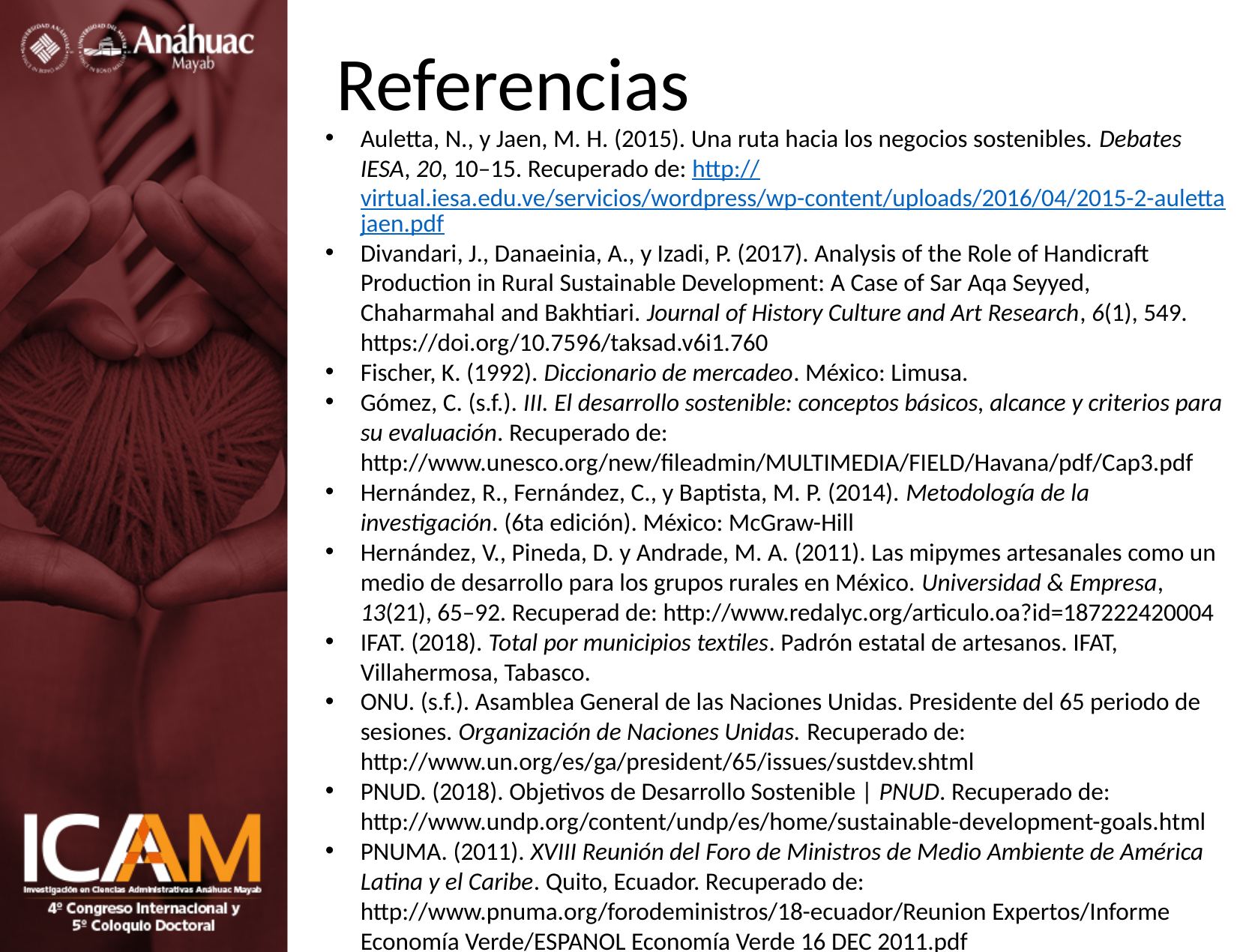

# Referencias
Auletta, N., y Jaen, M. H. (2015). Una ruta hacia los negocios sostenibles. Debates IESA, 20, 10–15. Recuperado de: http://virtual.iesa.edu.ve/servicios/wordpress/wp-content/uploads/2016/04/2015-2-aulettajaen.pdf
Divandari, J., Danaeinia, A., y Izadi, P. (2017). Analysis of the Role of Handicraft Production in Rural Sustainable Development: A Case of Sar Aqa Seyyed, Chaharmahal and Bakhtiari. Journal of History Culture and Art Research, 6(1), 549. https://doi.org/10.7596/taksad.v6i1.760
Fischer, K. (1992). Diccionario de mercadeo. México: Limusa.
Gómez, C. (s.f.). III. El desarrollo sostenible: conceptos básicos, alcance y criterios para su evaluación. Recuperado de: http://www.unesco.org/new/fileadmin/MULTIMEDIA/FIELD/Havana/pdf/Cap3.pdf
Hernández, R., Fernández, C., y Baptista, M. P. (2014). Metodología de la investigación. (6ta edición). México: McGraw-Hill
Hernández, V., Pineda, D. y Andrade, M. A. (2011). Las mipymes artesanales como un medio de desarrollo para los grupos rurales en México. Universidad & Empresa, 13(21), 65–92. Recuperad de: http://www.redalyc.org/articulo.oa?id=187222420004
IFAT. (2018). Total por municipios textiles. Padrón estatal de artesanos. IFAT, Villahermosa, Tabasco.
ONU. (s.f.). Asamblea General de las Naciones Unidas. Presidente del 65 periodo de sesiones. Organización de Naciones Unidas. Recuperado de: http://www.un.org/es/ga/president/65/issues/sustdev.shtml
PNUD. (2018). Objetivos de Desarrollo Sostenible | PNUD. Recuperado de: http://www.undp.org/content/undp/es/home/sustainable-development-goals.html
PNUMA. (2011). XVIII Reunión del Foro de Ministros de Medio Ambiente de América Latina y el Caribe. Quito, Ecuador. Recuperado de: http://www.pnuma.org/forodeministros/18-ecuador/Reunion Expertos/Informe Economía Verde/ESPANOL Economía Verde 16 DEC 2011.pdf